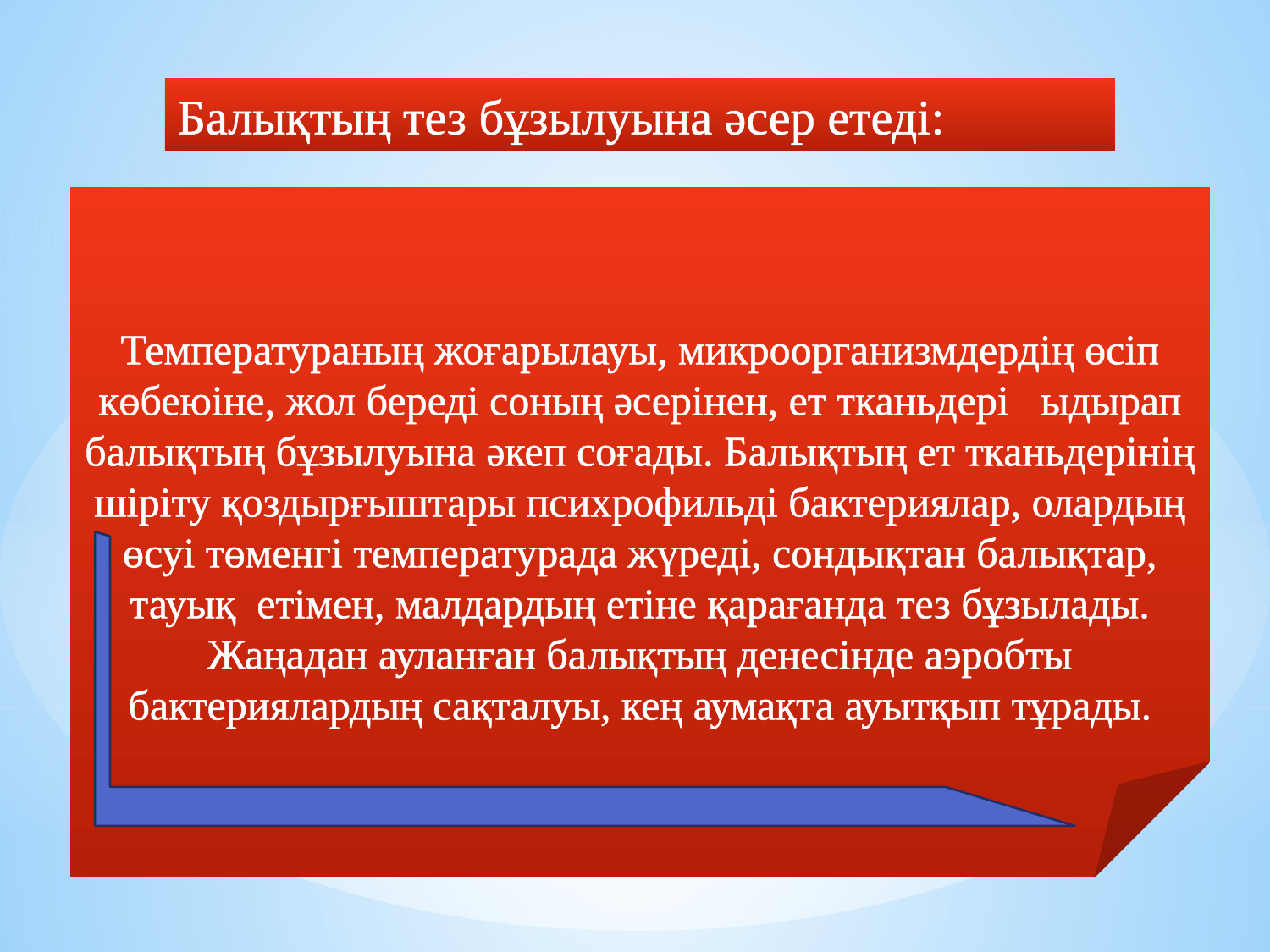

Балықтың тез бұзылуына әсер етеді:

Температураның жоғарылауы, микроорганизмдердің өсіп көбеюіне, жол береді соның әсерінен, ет тканьдері   ыдырап балықтың бұзылуына әкеп соғады. Балықтың ет тканьдерінің шіріту қоздырғыштары психрофильді бактериялар, олардың өсуі төменгі температурада жүреді, сондықтан балықтар, тауық  етімен, малдардың етіне қарағанда тез бұзылады. Жаңадан ауланған балықтың денесінде аэробты бактериялардың сақталуы, кең аумақта ауытқып тұрады.